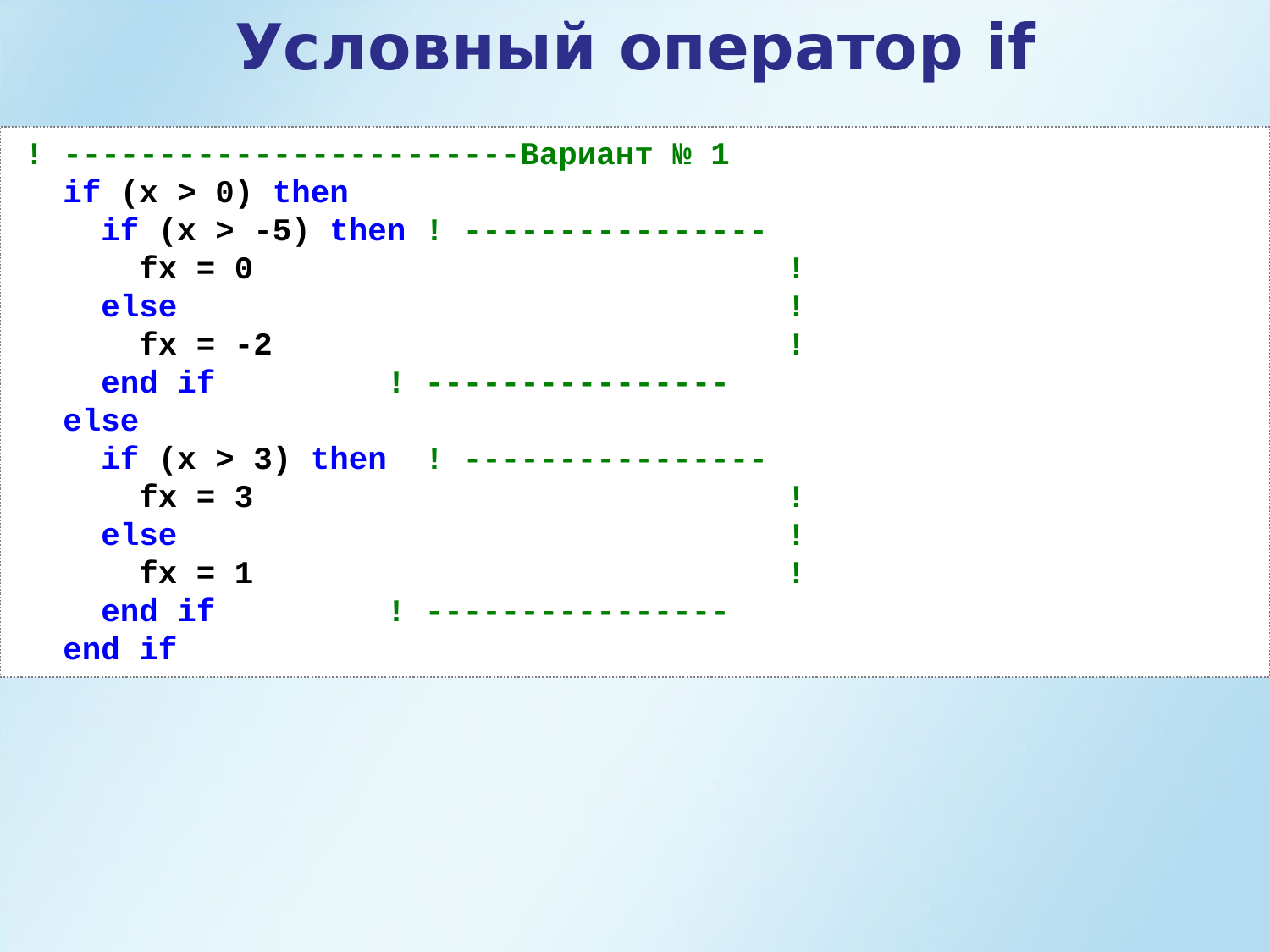

Условный оператор if
! ------------------------Вариант № 1
  if (x > 0) then
    if (x > -5) then ! ----------------
      fx = 0					!
    else					!
      fx = -2					!
    end if         ! ----------------
  else
    if (x > 3) then  ! ----------------
      fx = 3					!
    else					!
      fx = 1					!
    end if         ! ----------------
  end if